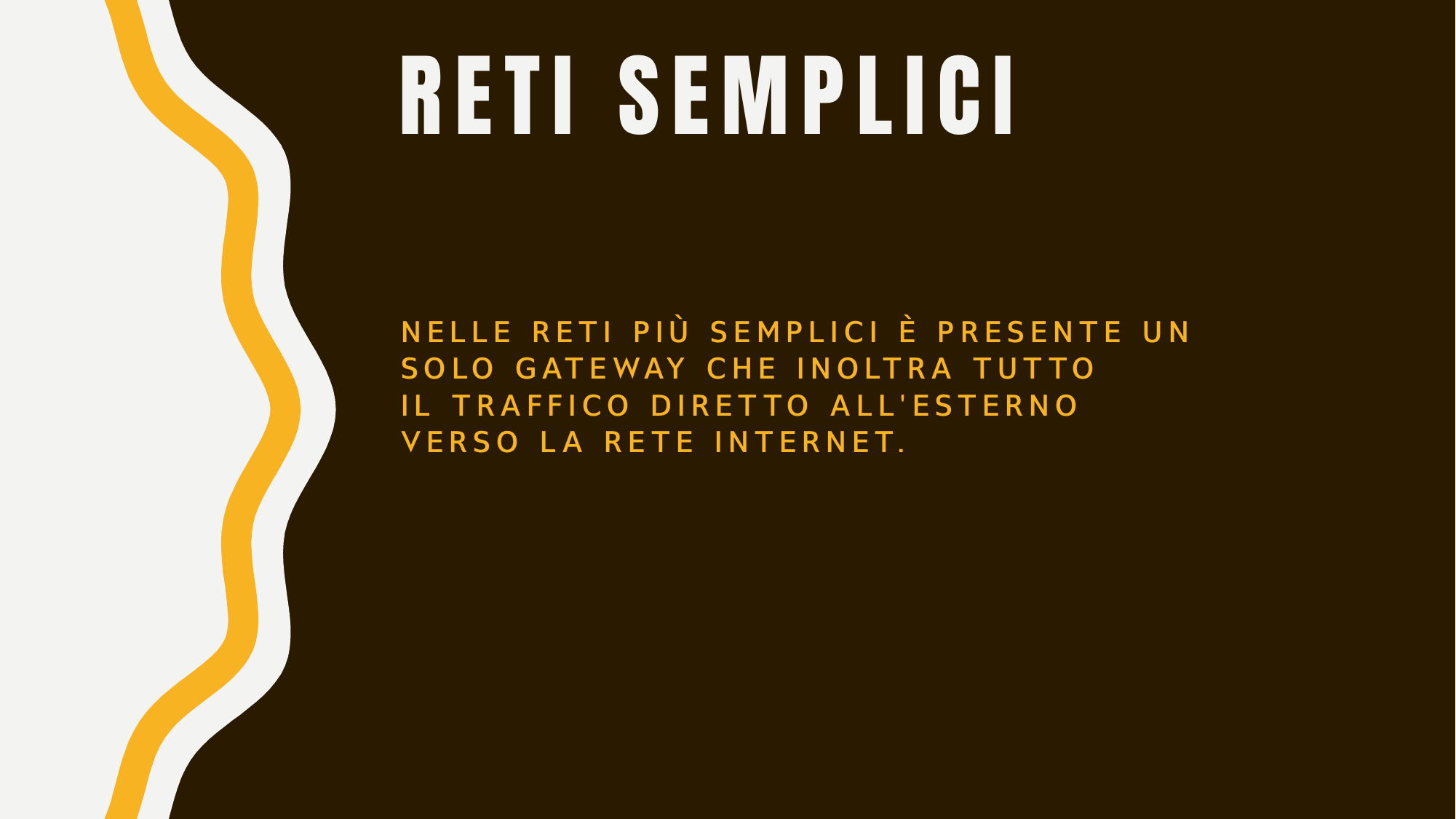

# RETI SEMPLICI
Nelle reti più semplici è presente un solo gateway che inoltra tutto il traffico diretto all'esterno verso la rete internet.